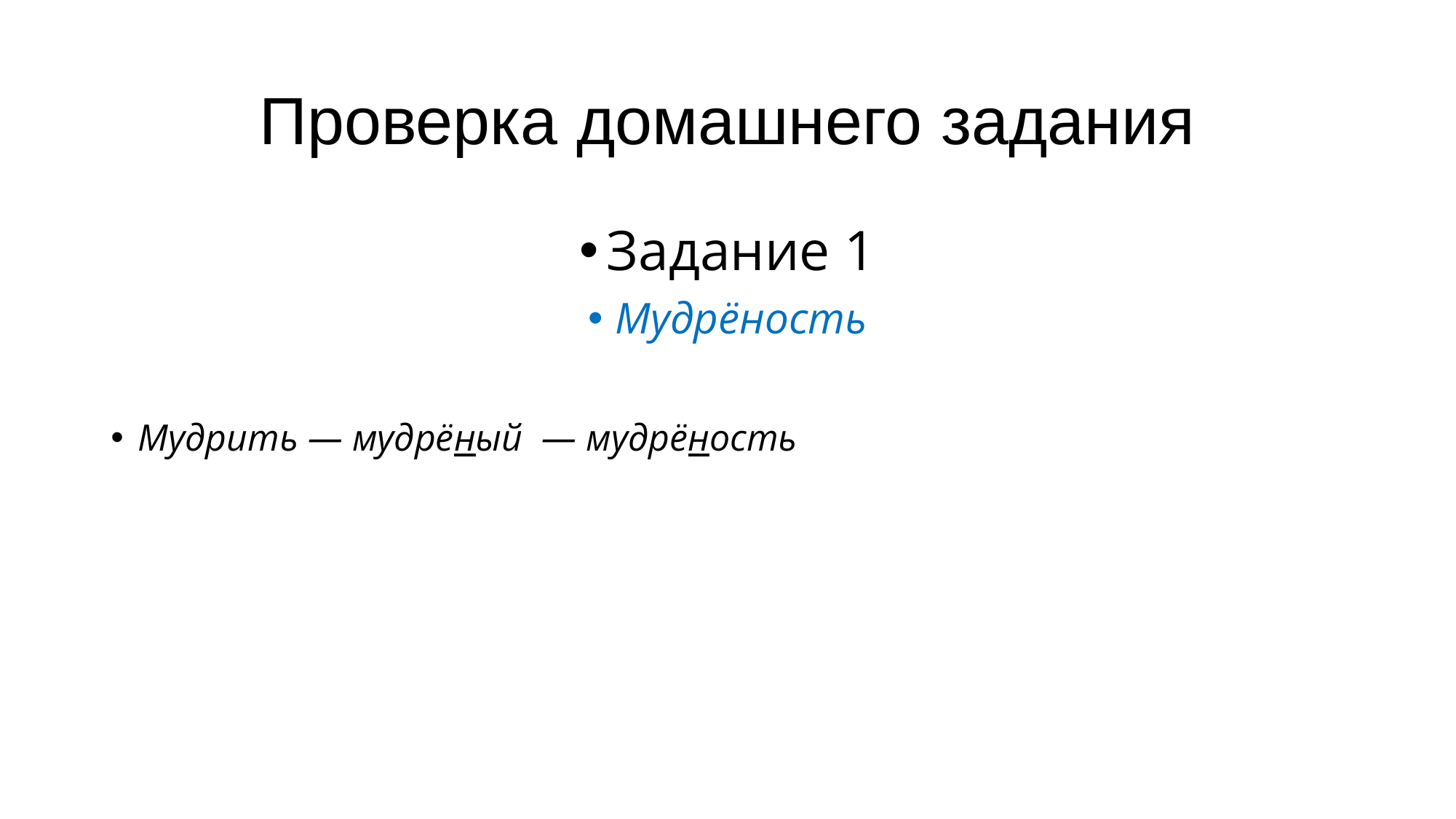

# Проверка домашнего задания
Задание 1
Мудрёность

Мудрить — мудрёный  — мудрёность